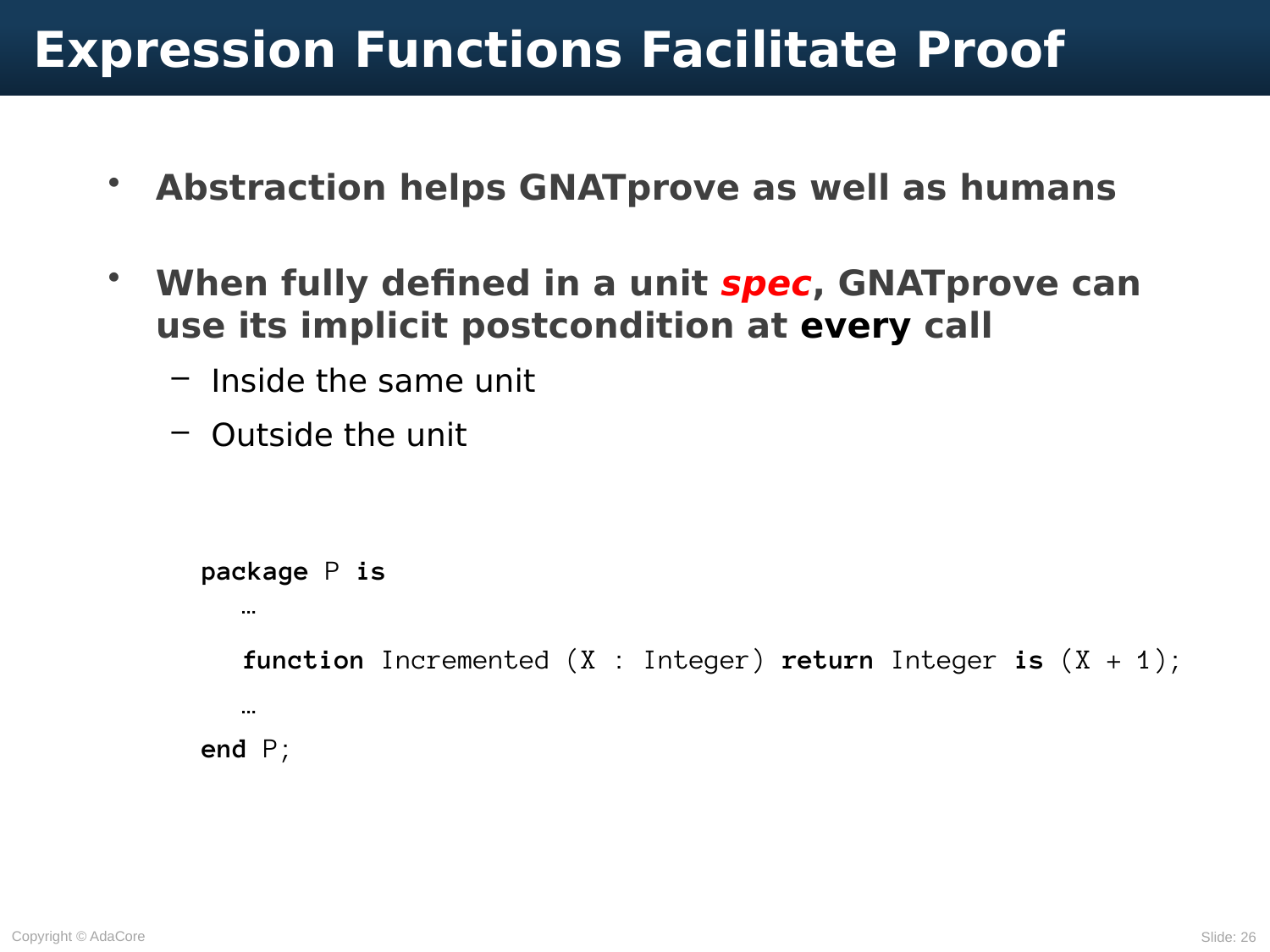

# Expression Functions Facilitate Proof
Abstraction helps GNATprove as well as humans
When fully deﬁned in a unit spec, GNATprove can use its implicit postcondition at every call
Inside the same unit
Outside the unit

package P is
	…
	function Incremented (X : Integer) return Integer is (X + 1);
	…
end P;